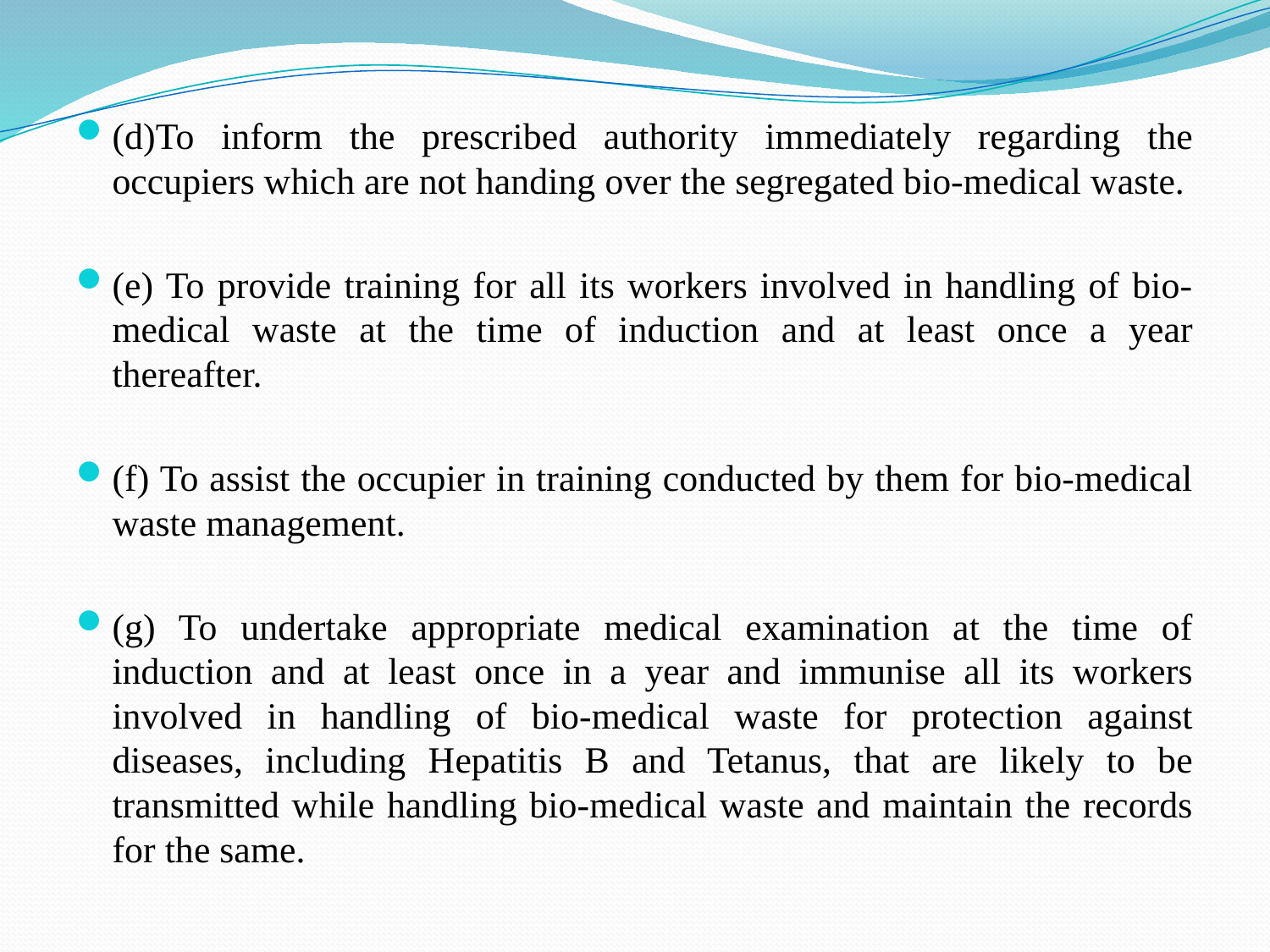

(d)To inform the prescribed authority immediately regarding the occupiers which are not handing over the segregated bio-medical waste.

(e) To provide training for all its workers involved in handling of bio-medical waste at the time of induction and at least once a year thereafter.

(f) To assist the occupier in training conducted by them for bio-medical waste management.

(g) To undertake appropriate medical examination at the time of induction and at least once in a year and immunise all its workers involved in handling of bio-medical waste for protection against diseases, including Hepatitis B and Tetanus, that are likely to be transmitted while handling bio-medical waste and maintain the records for the same.